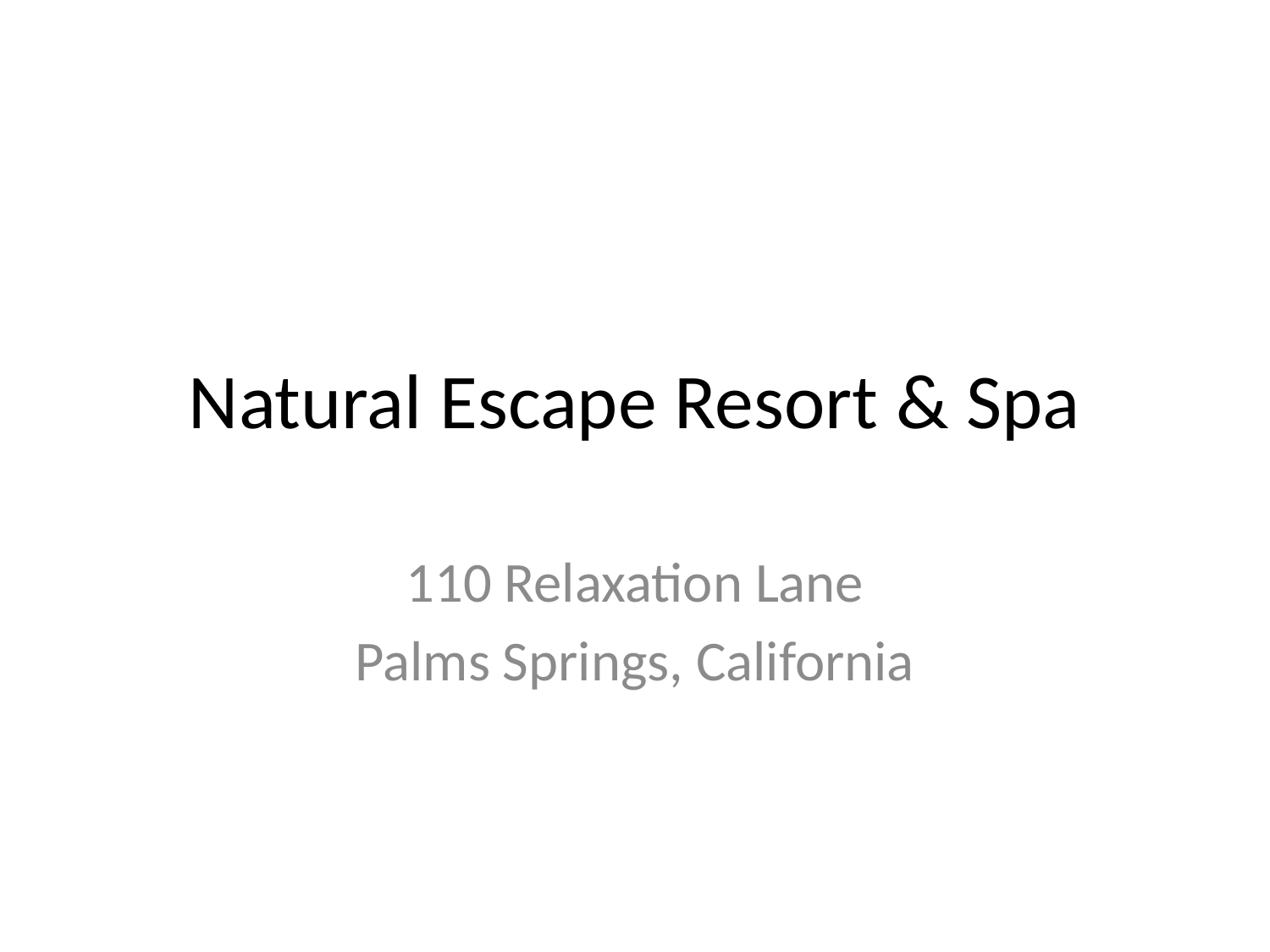

# Natural Escape Resort & Spa
110 Relaxation Lane
Palms Springs, California